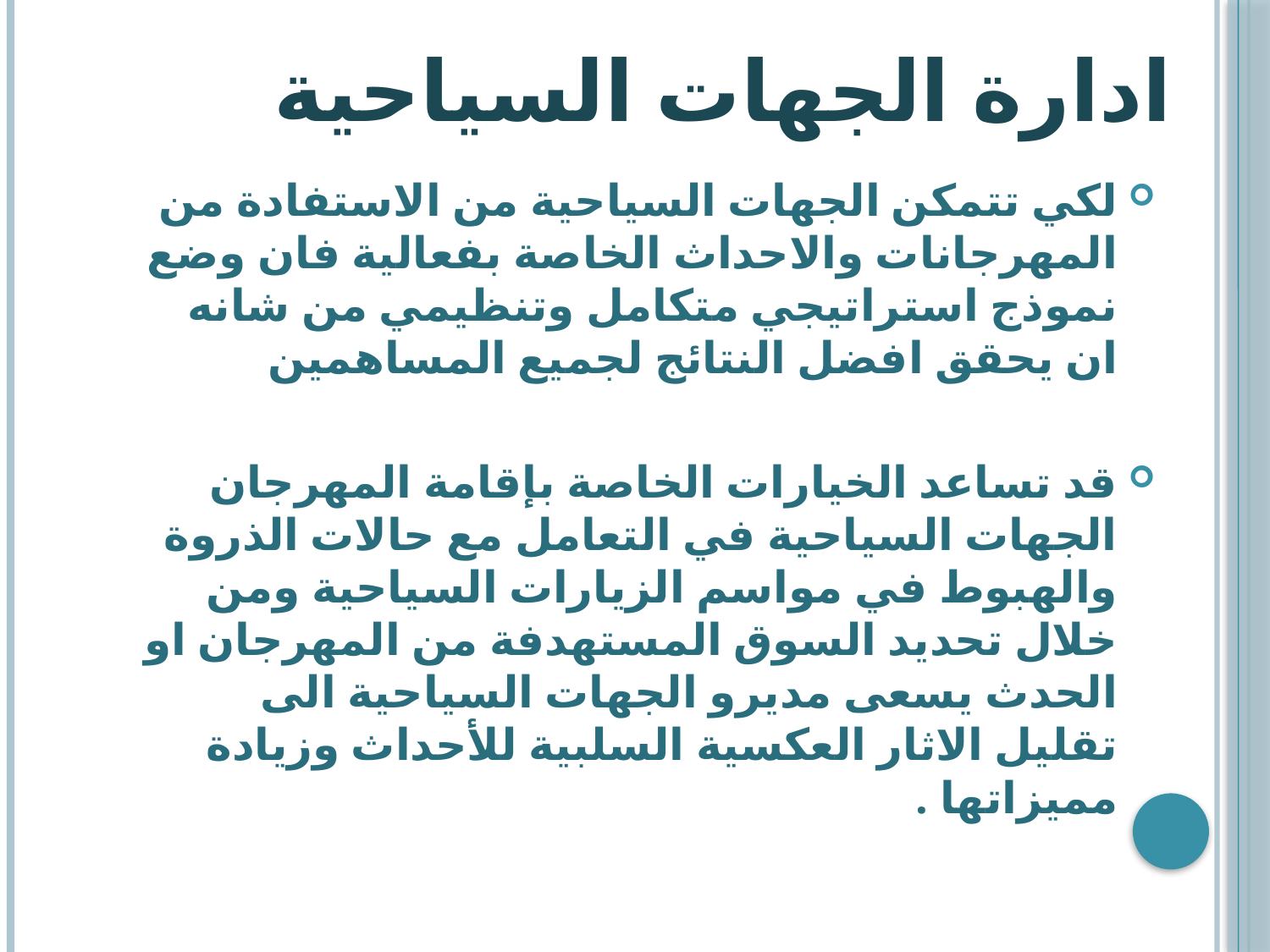

# ادارة الجهات السياحية
لكي تتمكن الجهات السياحية من الاستفادة من المهرجانات والاحداث الخاصة بفعالية فان وضع نموذج استراتيجي متكامل وتنظيمي من شانه ان يحقق افضل النتائج لجميع المساهمين

قد تساعد الخيارات الخاصة بإقامة المهرجان الجهات السياحية في التعامل مع حالات الذروة والهبوط في مواسم الزيارات السياحية ومن خلال تحديد السوق المستهدفة من المهرجان او الحدث يسعى مديرو الجهات السياحية الى تقليل الاثار العكسية السلبية للأحداث وزيادة مميزاتها .